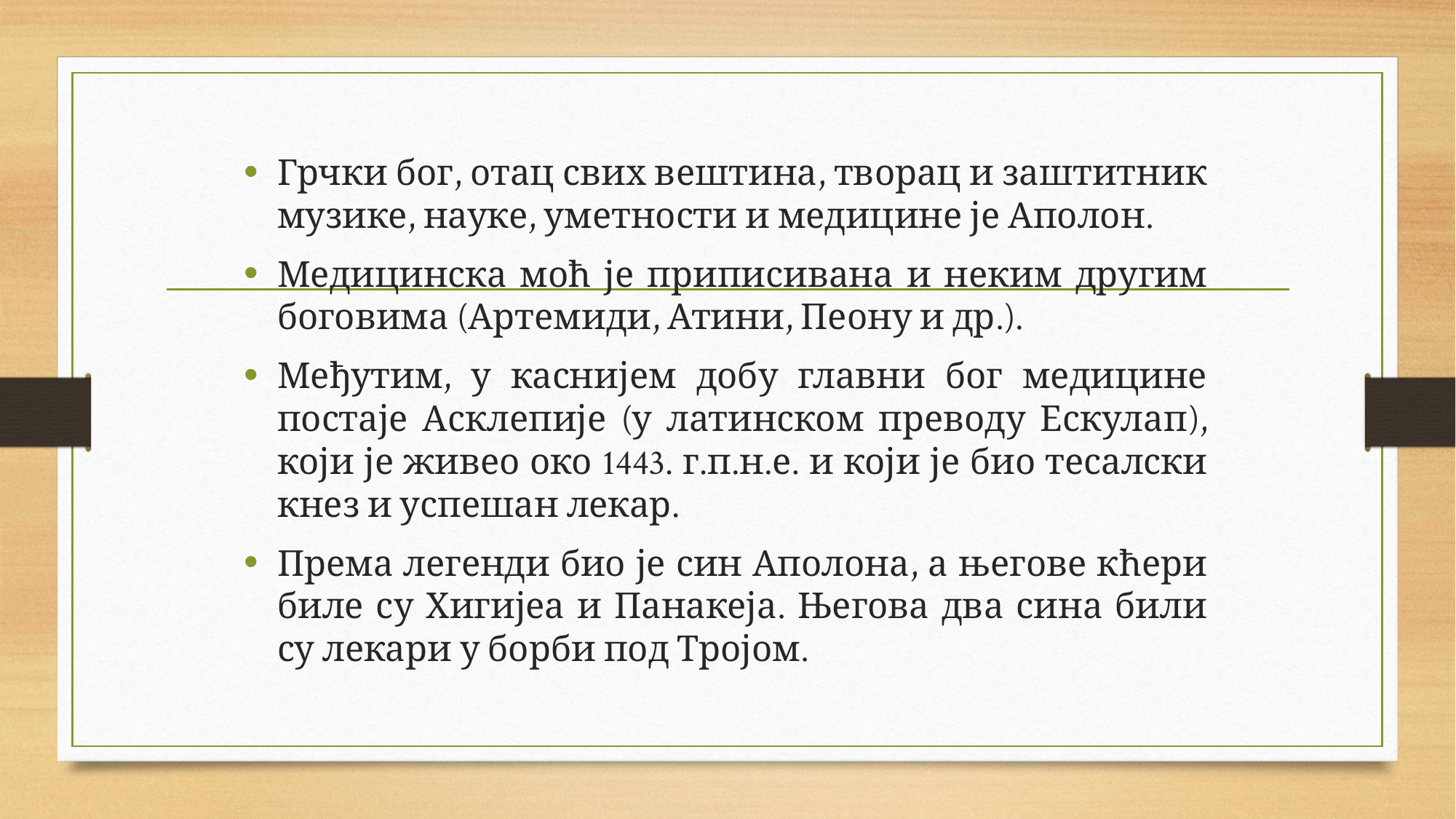

Грчки бог, отац свих вештина, творац и заштитник музике, науке, уметности и медицине је Аполон.
Медицинска моћ је приписивана и неким другим боговима (Артемиди, Атини, Пеону и др.).
Међутим, у каснијем добу главни бог медицине постаје Асклепије (у латинском преводу Ескулап), који је живео око 1443. г.п.н.е. и који је био тесалски кнез и успешан лекар.
Према легенди био је син Аполона, а његове кћери биле су Хигијеа и Панакеја. Његова два сина били су лекари у борби под Тројом.